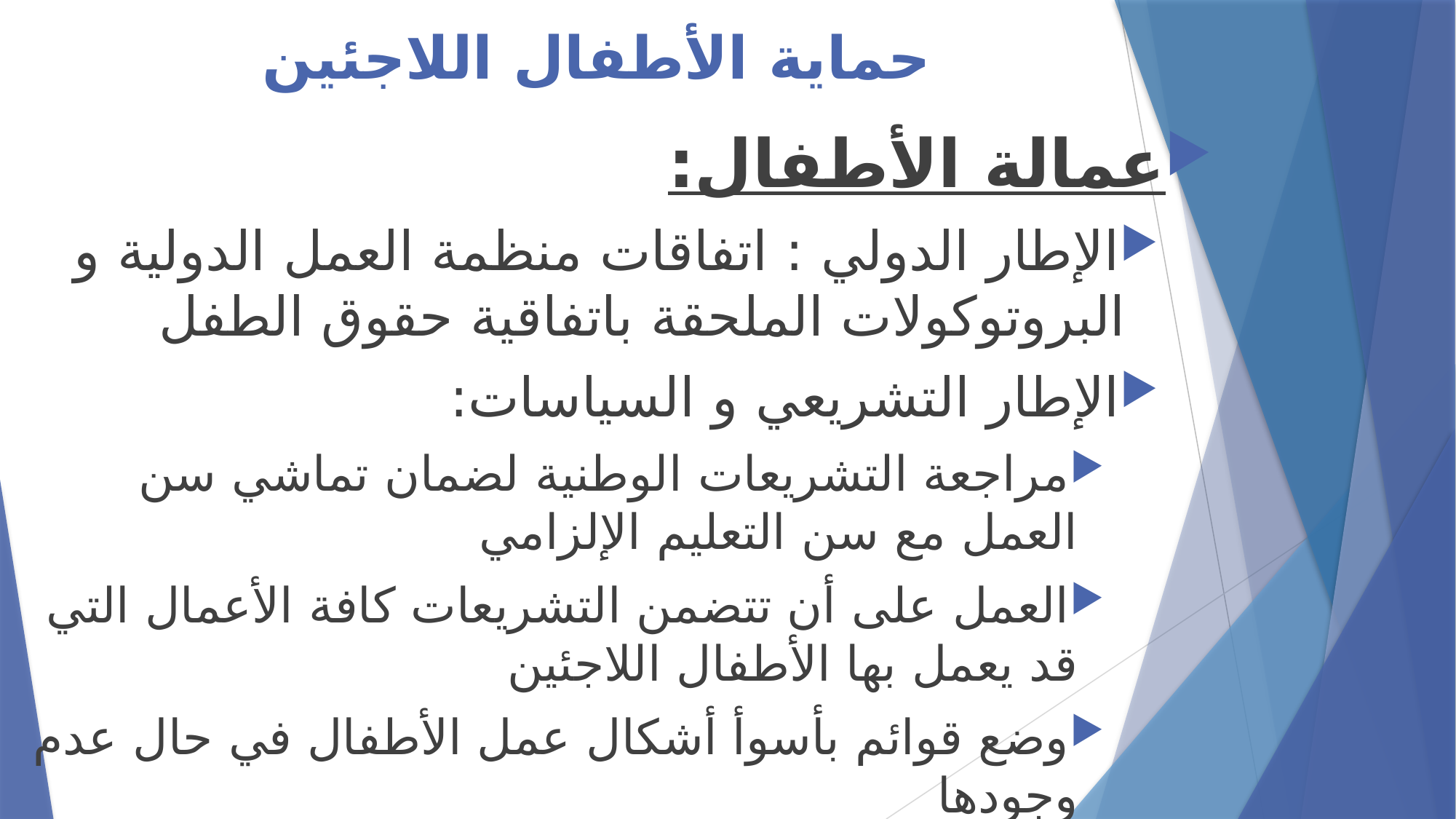

# حماية الأطفال اللاجئين
عمالة الأطفال:
الإطار الدولي : اتفاقات منظمة العمل الدولية و البروتوكولات الملحقة باتفاقية حقوق الطفل
الإطار التشريعي و السياسات:
مراجعة التشريعات الوطنية لضمان تماشي سن العمل مع سن التعليم الإلزامي
العمل على أن تتضمن التشريعات كافة الأعمال التي قد يعمل بها الأطفال اللاجئين
وضع قوائم بأسوأ أشكال عمل الأطفال في حال عدم وجودها
العمل على أن تتضمن الخطط الوطنية للقضاء على عمل الأطفال قضايا الأطفال اللاجئين و ادراج الاستجابة لأسوأ أشكال عمل الأطفال كجزء من التدخلات الإنسانية
تسهيل حصول الأسر على الوثائق اللازمة و عدم تجريم عمل اللاجئين البالغين للحد من عمالة الأطفال